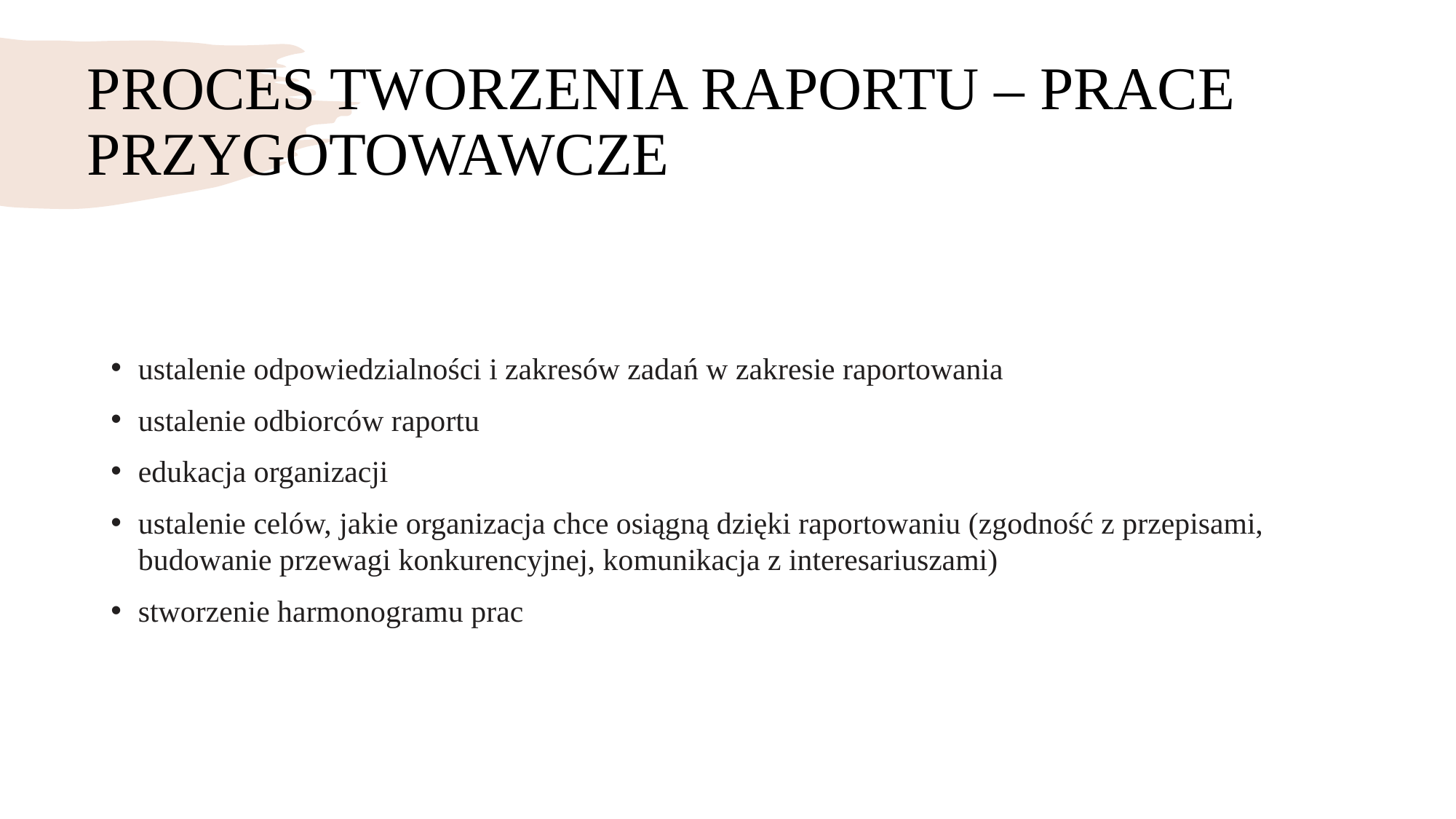

# PROCES TWORZENIA RAPORTU – PRACE PRZYGOTOWAWCZE

ustalenie odpowiedzialności i zakresów zadań w zakresie raportowania
ustalenie odbiorców raportu
edukacja organizacji
ustalenie celów, jakie organizacja chce osiągną dzięki raportowaniu (zgodność z przepisami, budowanie przewagi konkurencyjnej, komunikacja z interesariuszami)
stworzenie harmonogramu prac